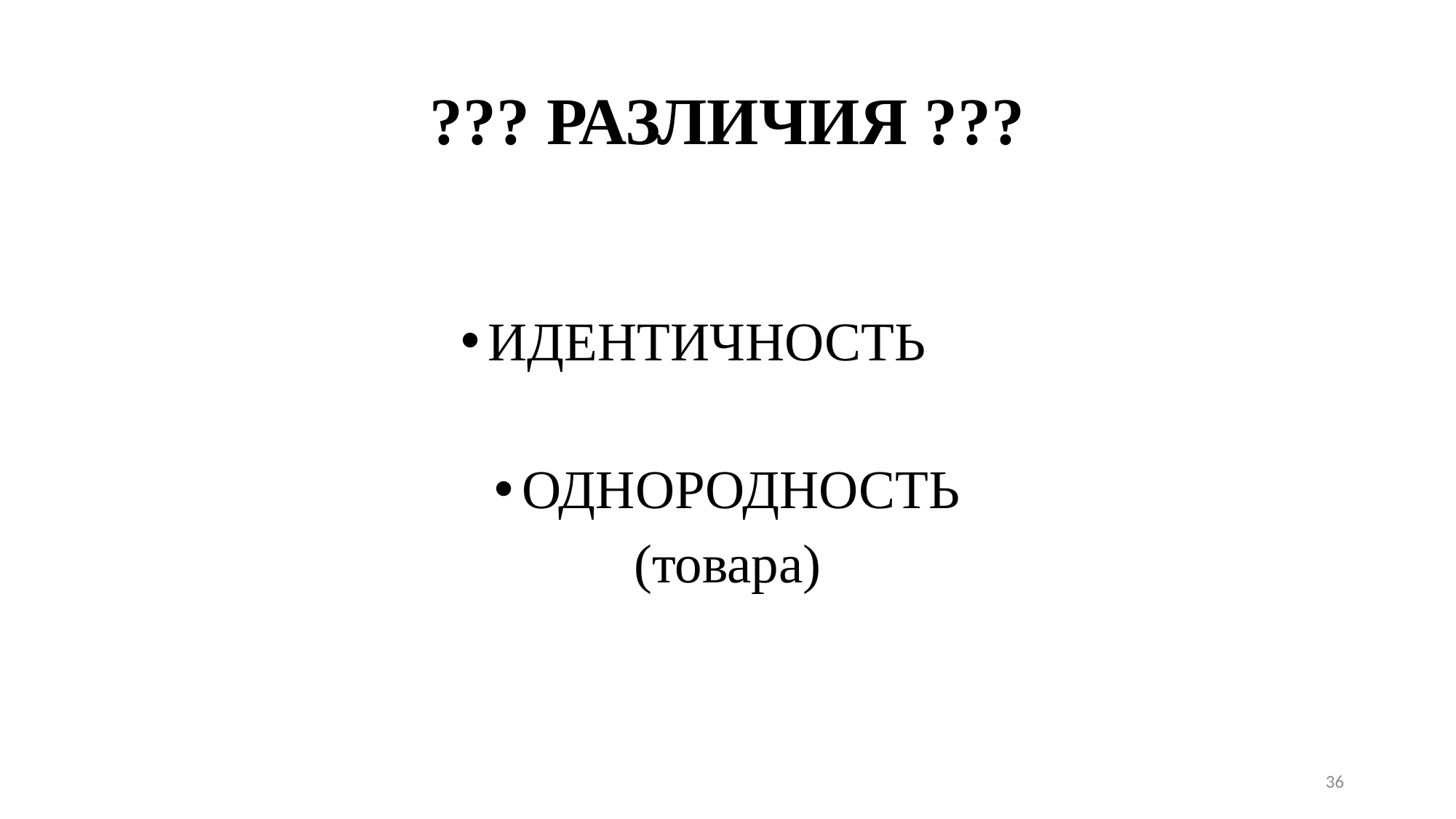

# ??? РАЗЛИЧИЯ ???
ИДЕНТИЧНОСТЬ

ОДНОРОДНОСТЬ
(товара)

36